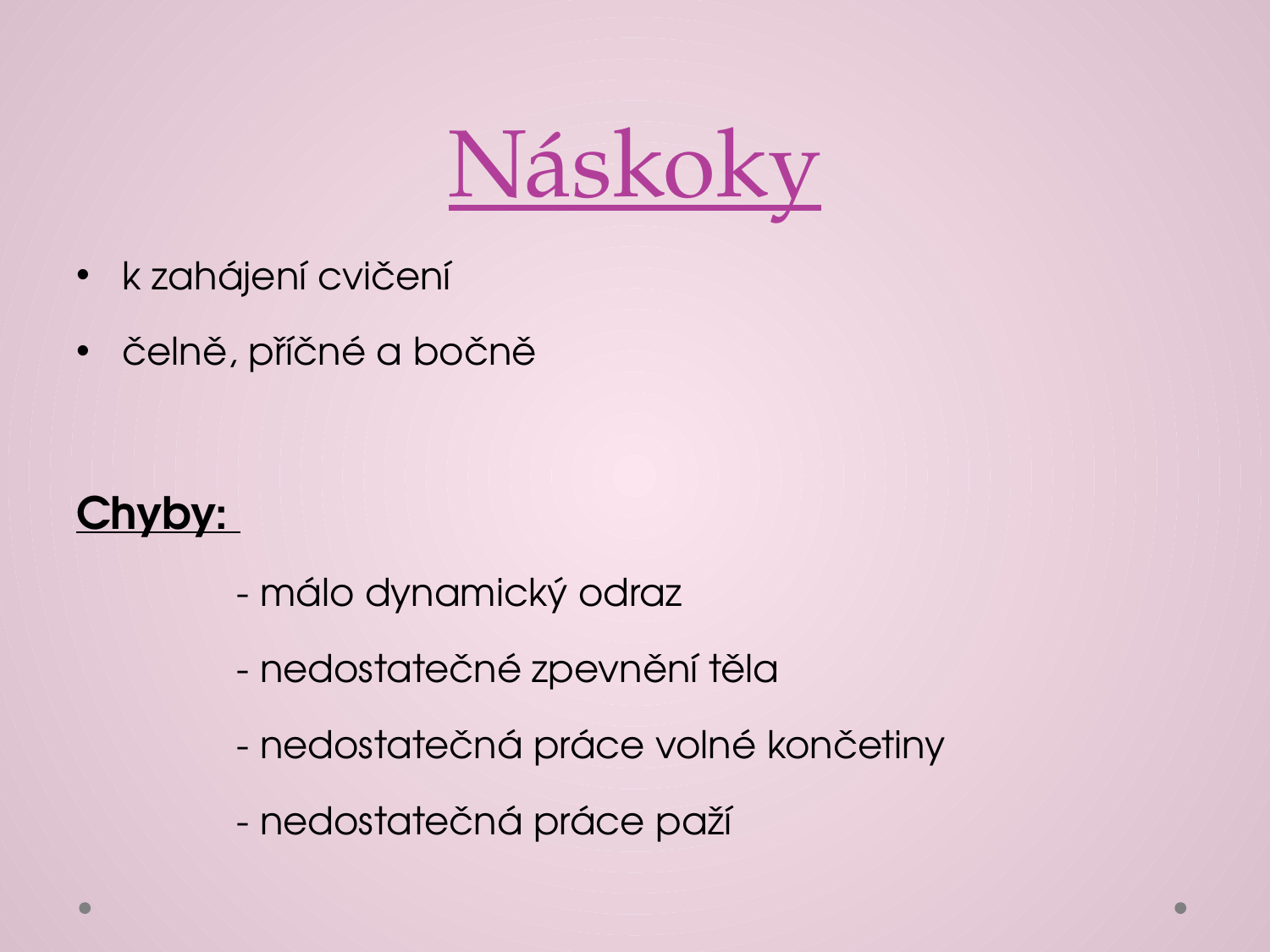

# Náskoky
k zahájení cvičení
čelně, příčné a bočně

Chyby:
		- málo dynamický odraz
		- nedostatečné zpevnění těla
		- nedostatečná práce volné končetiny
		- nedostatečná práce paží